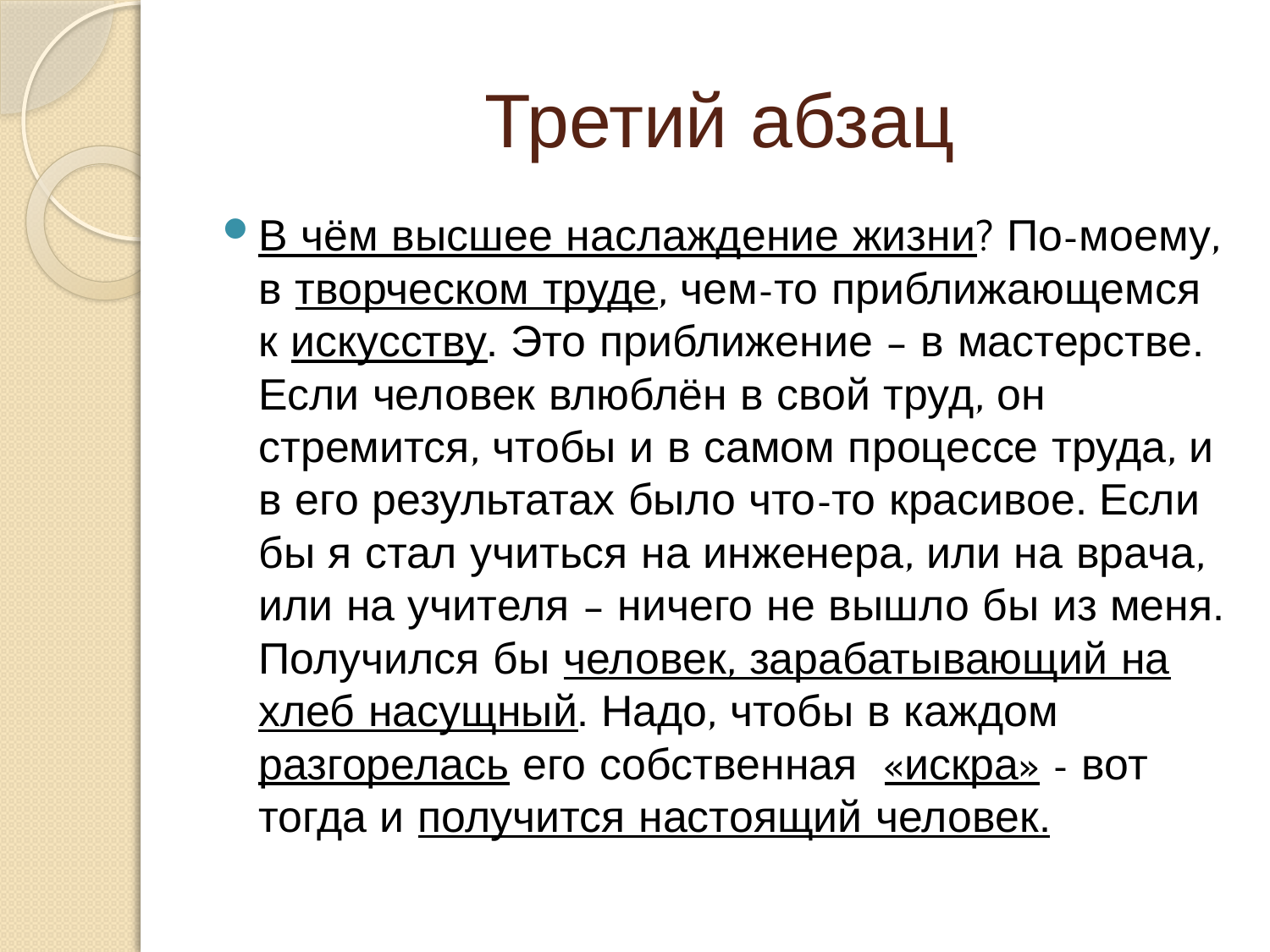

# Третий абзац
В чём высшее наслаждение жизни? По-моему, в творческом труде, чем-то приближающемся к искусству. Это приближение – в мастерстве. Если человек влюблён в свой труд, он стремится, чтобы и в самом процессе труда, и в его результатах было что-то красивое. Если бы я стал учиться на инженера, или на врача, или на учителя – ничего не вышло бы из меня. Получился бы человек, зарабатывающий на хлеб насущный. Надо, чтобы в каждом разгорелась его собственная  «искра» - вот тогда и получится настоящий человек.